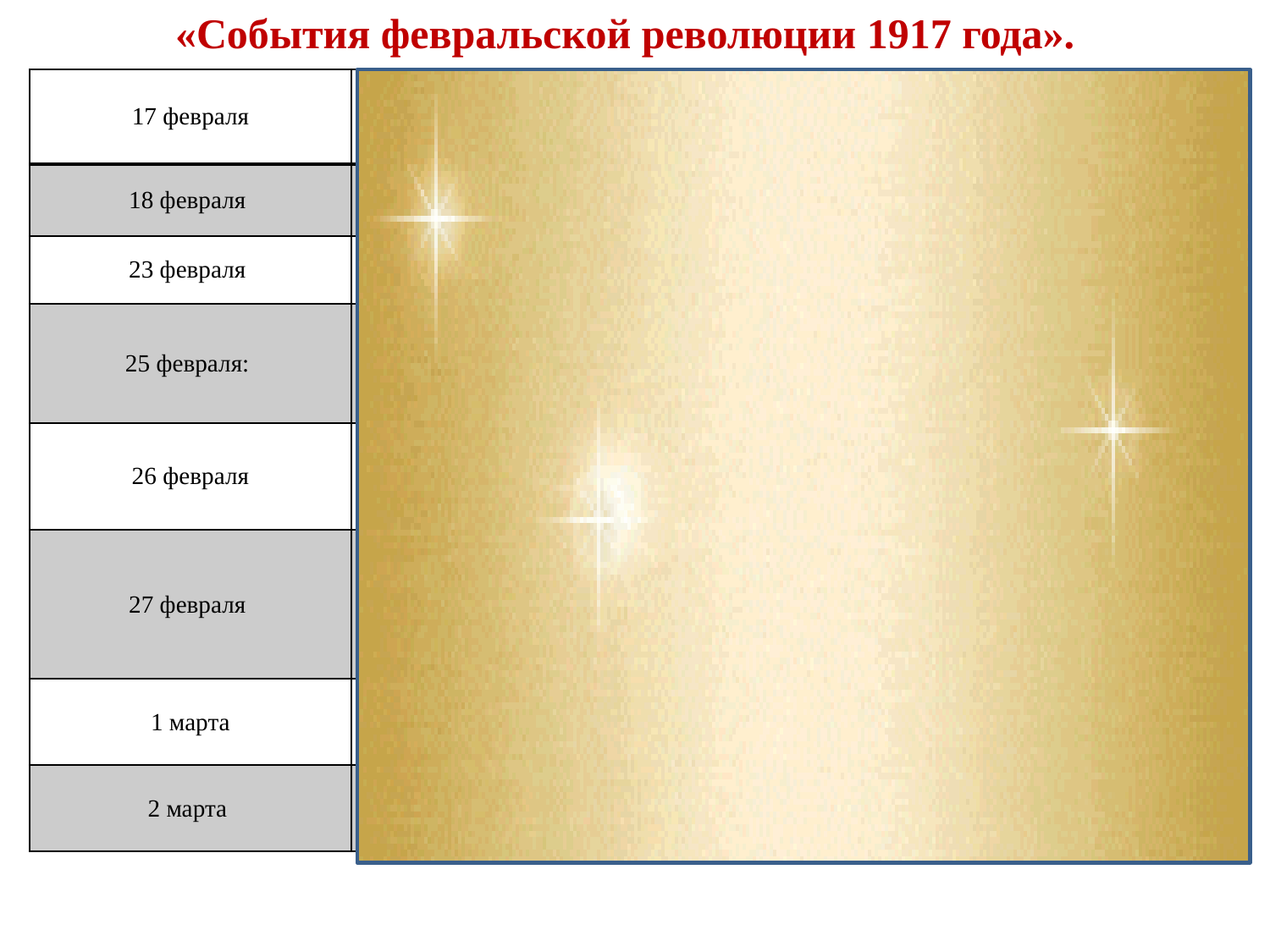

«События февральской революции 1917 года».
| 17 февраля | забастовка рабочих Путиловского завода, рабочие которого требовали : увеличения расценок на 50% приёма на работу уволенных рабочих. |
| --- | --- |
| 18 февраля | Поддержку им оказали рабочие Нарвской заставы и Выборгской стороны. |
| 23 февраля | демонстрация женщин, лозунги: «Хлеба!», «Долой войну!», «Верните мужей!» |
| 25 февраля: | всеобщая политическая стачка. Лозунги: «Долой царизм!», «Долой самодержавие!», «Долой войну!». Была распущена. Государственная Дума |
| 26 февраля | Политическая стачка перерастает в восстание Начало перехода Петроградского гарнизона на сторону восставших. 4 рота Павловского полка открыла огонь по конной полиции. |
| 27 февраля | Самодержавие было свергнуто. Образован Исполком Совета рабочих и солдатских депутатов Петрограда, члены Прогрессивного блока создали Временный комитет Думы, взявший на себя инициативу «восстановления государственного и общественного порядка». |
| 1 марта | На сторону восставших перешел Петроградский военный гарнизон. |
| 2 марта | подписание Николаем II акта об отречении от престола. |